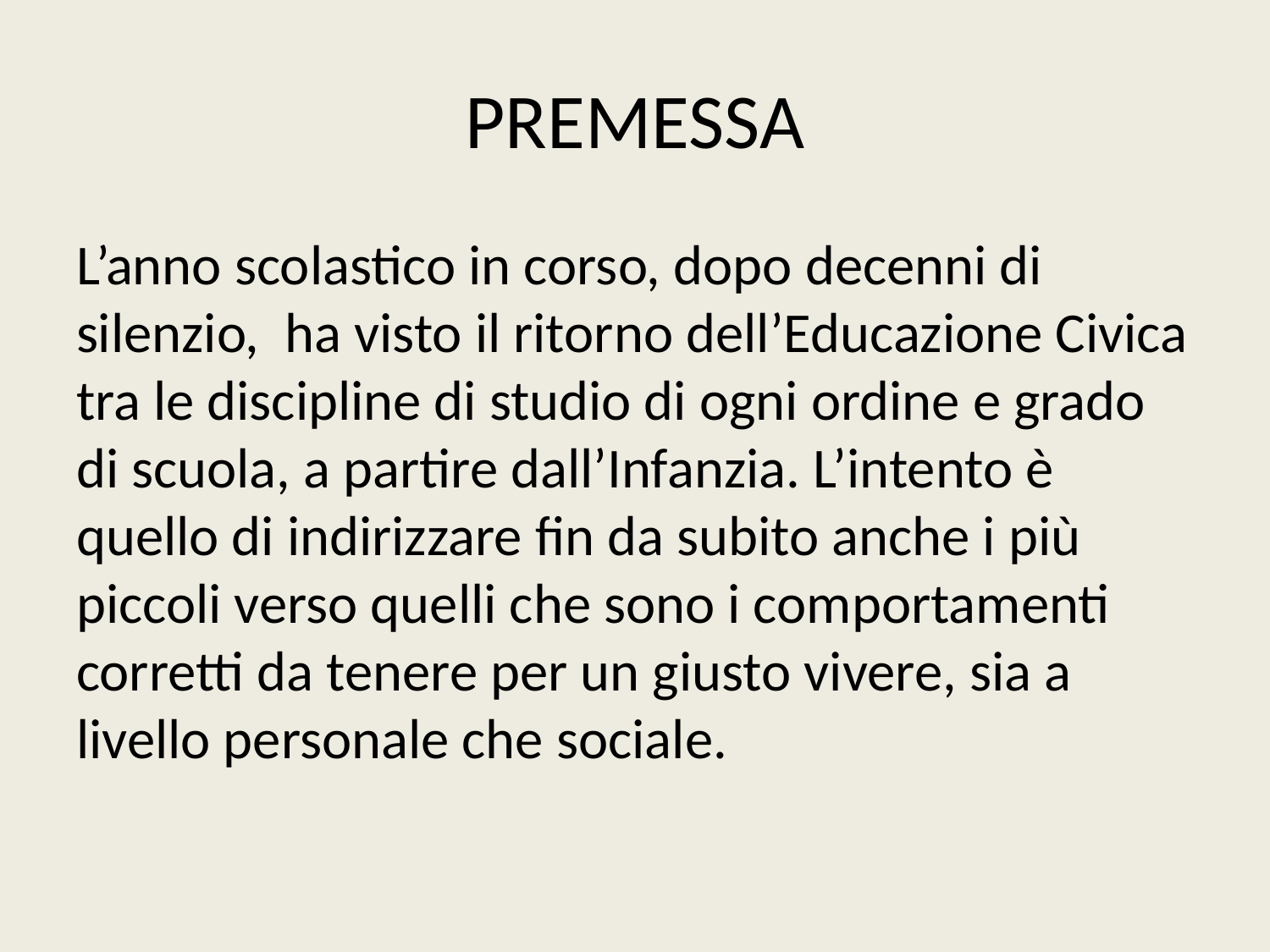

# PREMESSA
L’anno scolastico in corso, dopo decenni di silenzio,  ha visto il ritorno dell’Educazione Civica tra le discipline di studio di ogni ordine e grado di scuola, a partire dall’Infanzia. L’intento è quello di indirizzare fin da subito anche i più piccoli verso quelli che sono i comportamenti corretti da tenere per un giusto vivere, sia a livello personale che sociale.